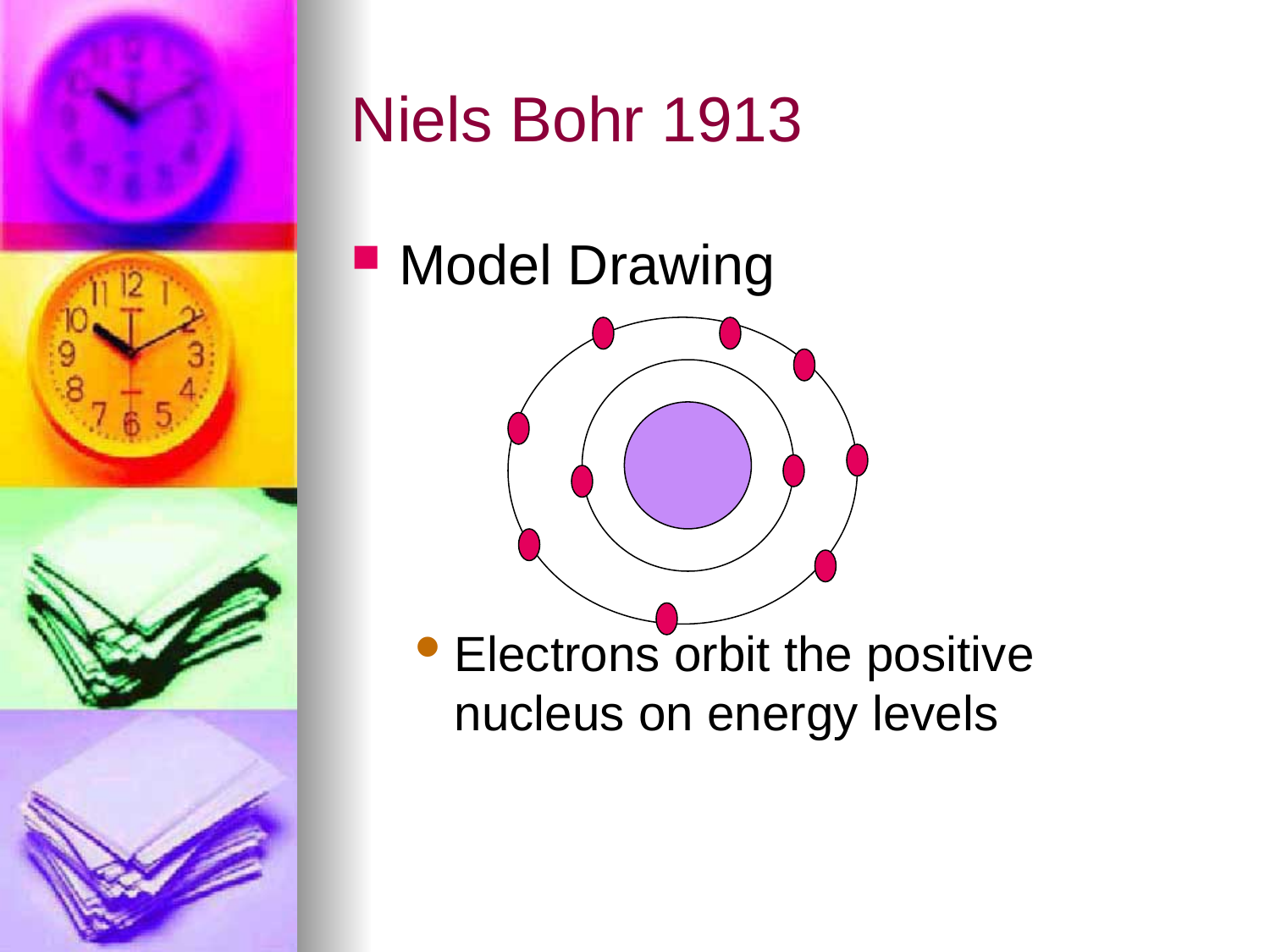

# Niels Bohr 1913
Model Drawing

Electrons orbit the positive nucleus on energy levels